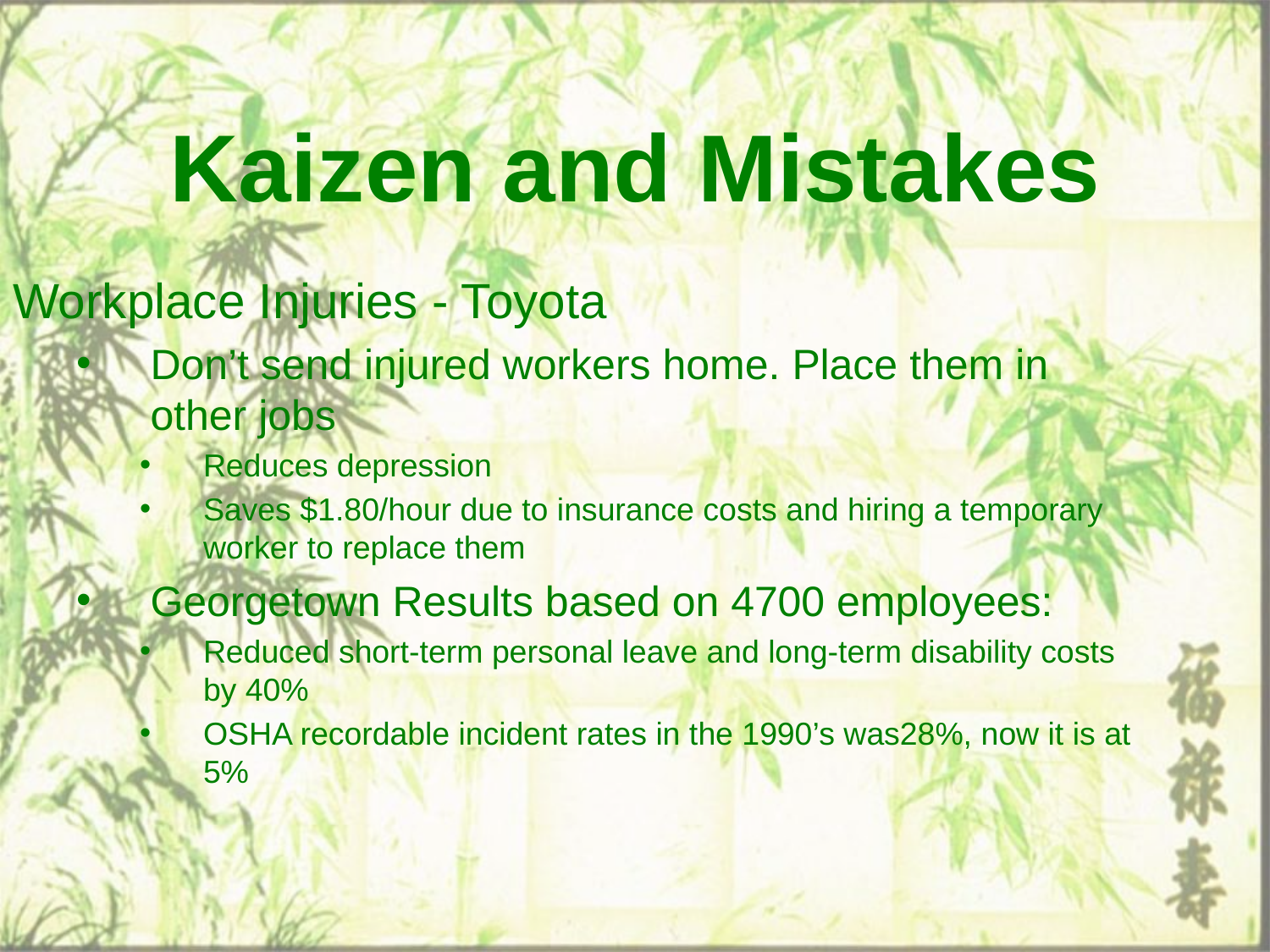

# Kaizen and Mistakes
Workplace Injuries - Toyota
Don’t send injured workers home. Place them in other jobs
Reduces depression
Saves $1.80/hour due to insurance costs and hiring a temporary worker to replace them
Georgetown Results based on 4700 employees:
Reduced short-term personal leave and long-term disability costs
by 40%
OSHA recordable incident rates in the 1990’s was28%, now it is at 5%